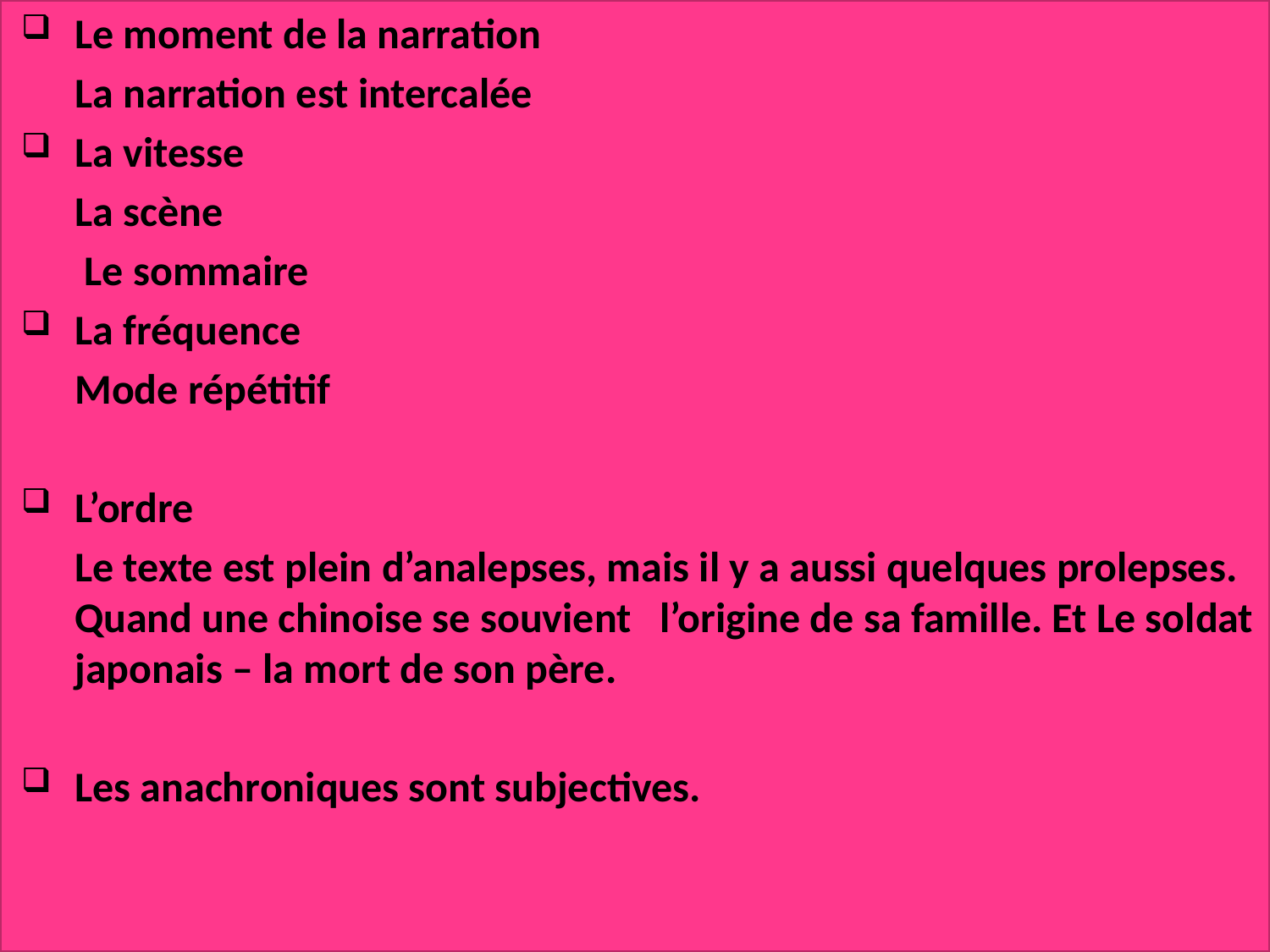

Le moment de la narration
La narration est intercalée
La vitesse
La scène
 Le sommaire
La fréquence
Mode répétitif

L’ordre
Le texte est plein d’analepses, mais il y a aussi quelques prolepses. Quand une chinoise se souvient   l’origine de sa famille. Et Le soldat japonais – la mort de son père.

Les anachroniques sont subjectives.

#